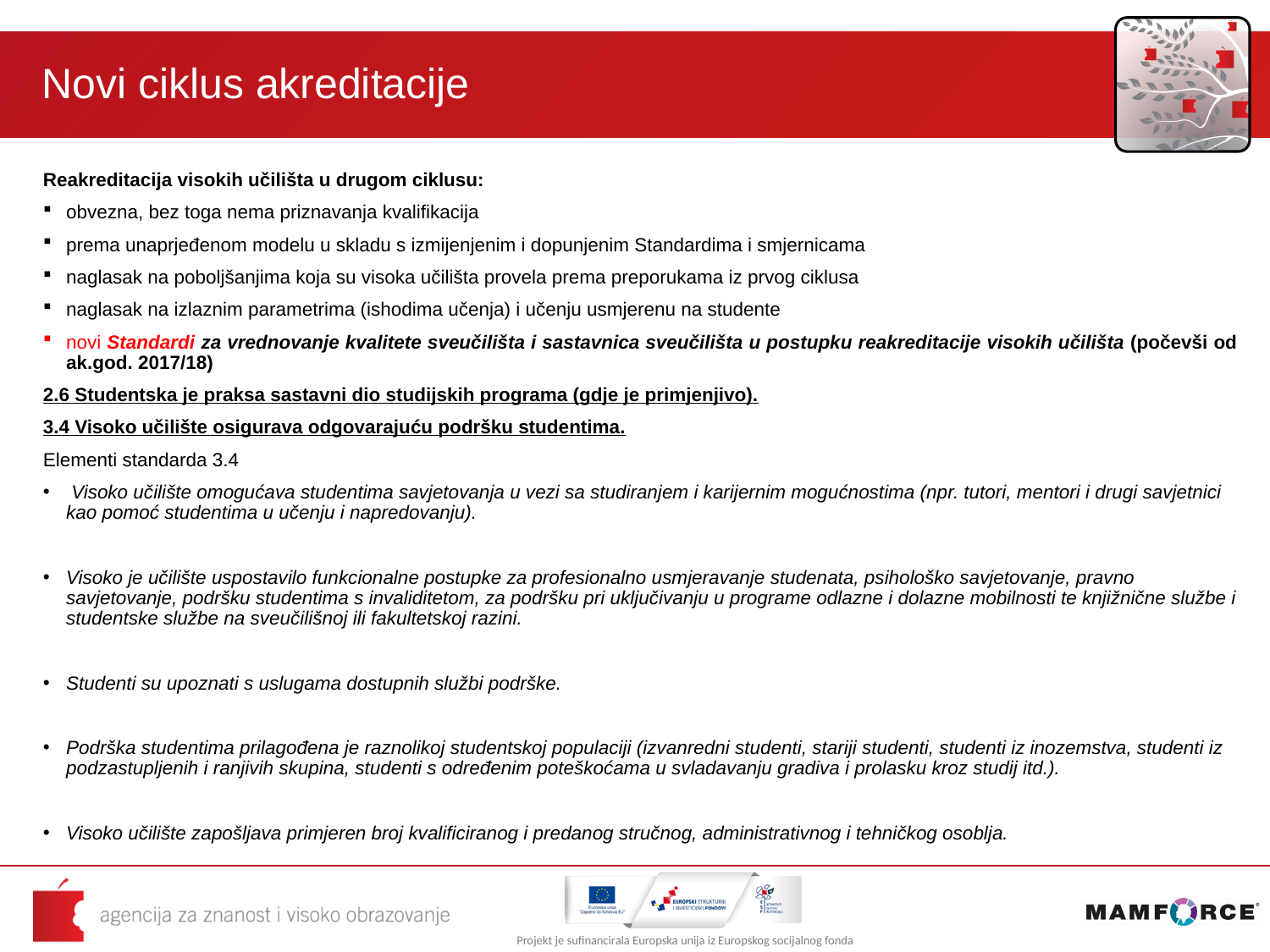

# Novi ciklus akreditacije
Reakreditacija visokih učilišta u drugom ciklusu:
obvezna, bez toga nema priznavanja kvalifikacija
prema unaprjeđenom modelu u skladu s izmijenjenim i dopunjenim Standardima i smjernicama
naglasak na poboljšanjima koja su visoka učilišta provela prema preporukama iz prvog ciklusa
naglasak na izlaznim parametrima (ishodima učenja) i učenju usmjerenu na studente
novi Standardi za vrednovanje kvalitete sveučilišta i sastavnica sveučilišta u postupku reakreditacije visokih učilišta (počevši od ak.god. 2017/18)
2.6 Studentska je praksa sastavni dio studijskih programa (gdje je primjenjivo).
3.4 Visoko učilište osigurava odgovarajuću podršku studentima.
Elementi standarda 3.4
 Visoko učilište omogućava studentima savjetovanja u vezi sa studiranjem i karijernim mogućnostima (npr. tutori, mentori i drugi savjetnici kao pomoć studentima u učenju i napredovanju).

Visoko je učilište uspostavilo funkcionalne postupke za profesionalno usmjeravanje studenata, psihološko savjetovanje, pravno savjetovanje, podršku studentima s invaliditetom, za podršku pri uključivanju u programe odlazne i dolazne mobilnosti te knjižnične službe i studentske službe na sveučilišnoj ili fakultetskoj razini.

Studenti su upoznati s uslugama dostupnih službi podrške.

Podrška studentima prilagođena je raznolikoj studentskoj populaciji (izvanredni studenti, stariji studenti, studenti iz inozemstva, studenti iz podzastupljenih i ranjivih skupina, studenti s određenim poteškoćama u svladavanju gradiva i prolasku kroz studij itd.).

Visoko učilište zapošljava primjeren broj kvalificiranog i predanog stručnog, administrativnog i tehničkog osoblja.